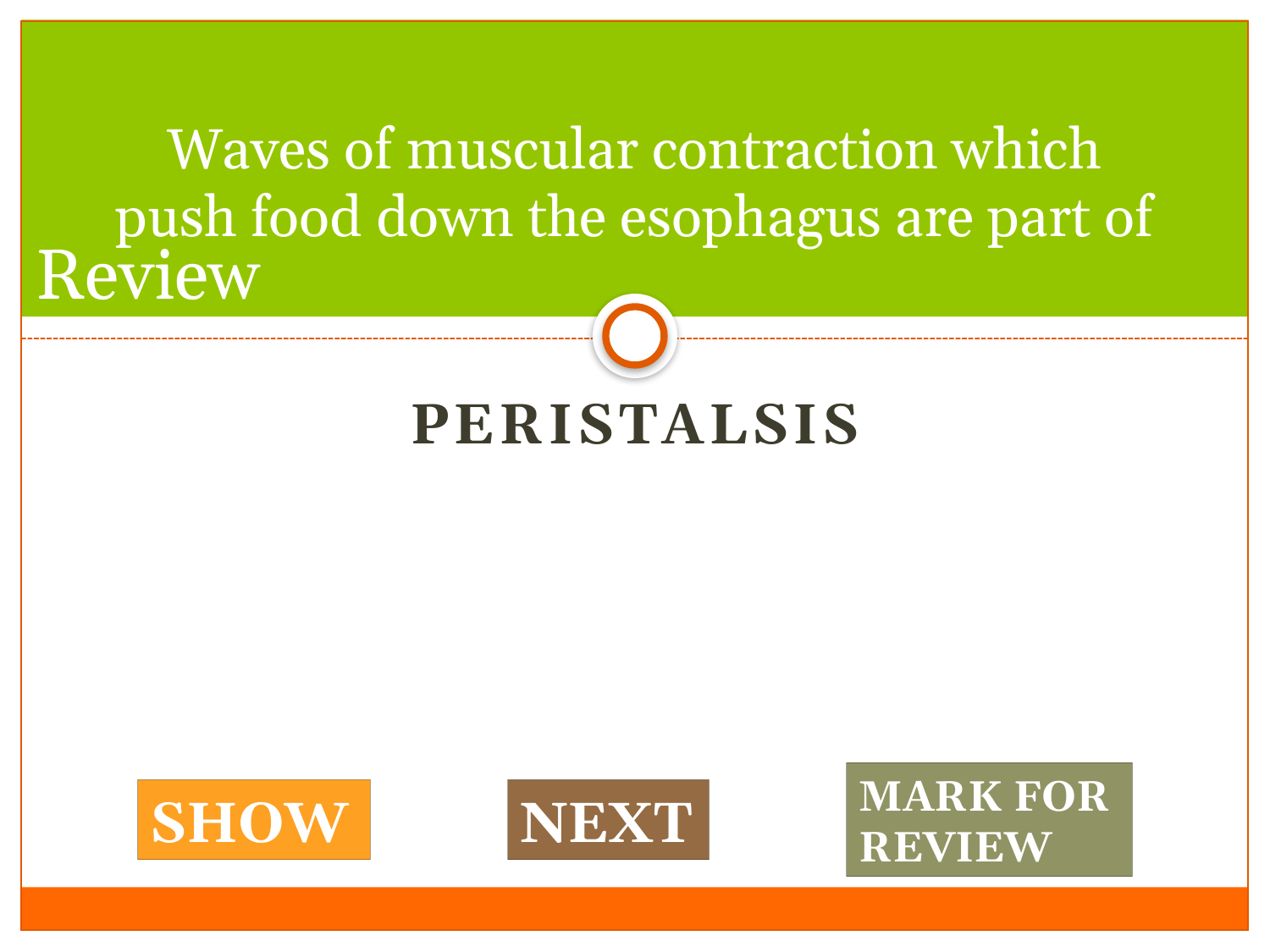

#2
# Waves of muscular contraction which push food down the esophagus are part of
Review
Peristalsis
MARK FOR REVIEW
SHOW
NEXT